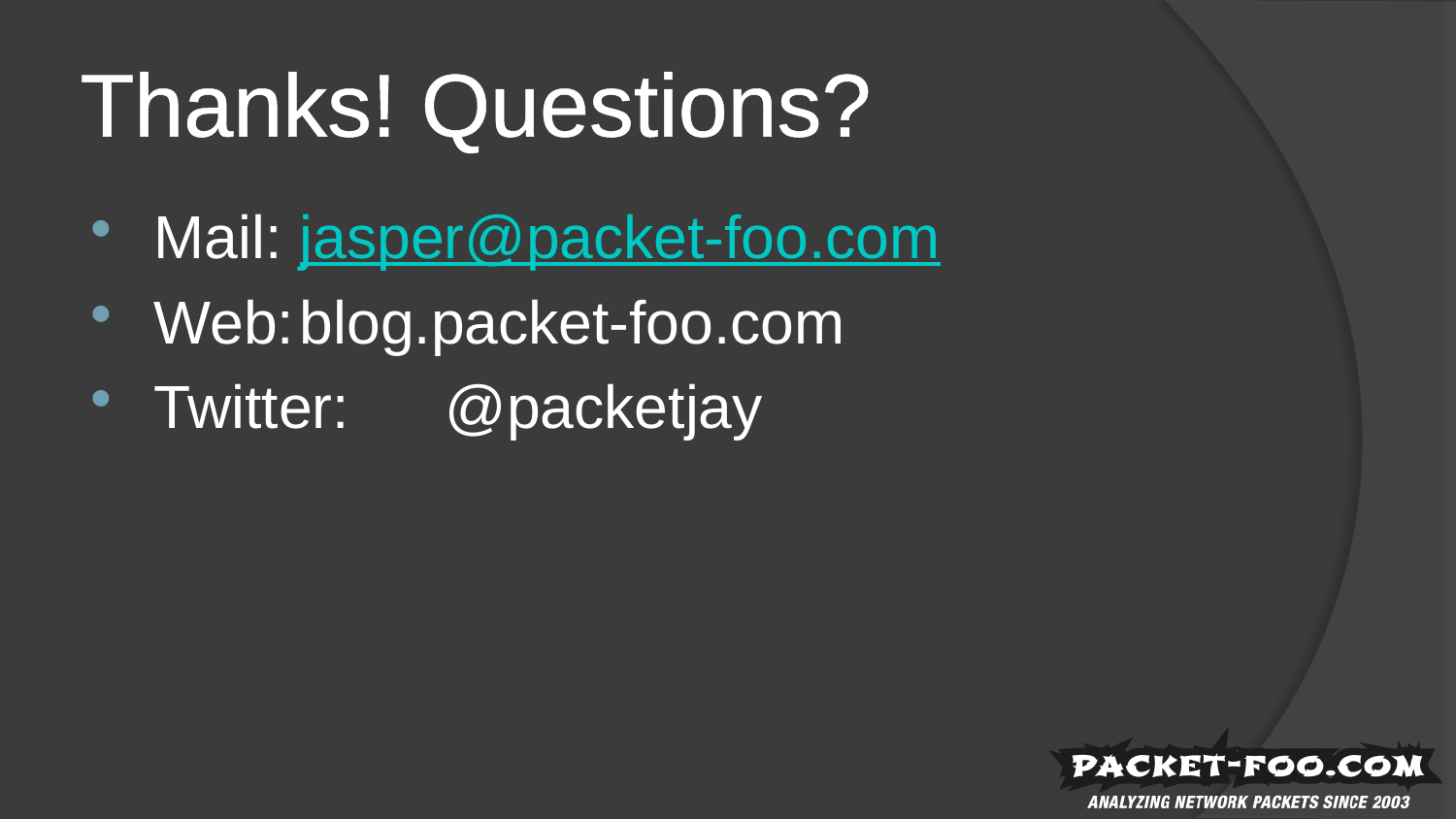

# Thanks! Questions?
Mail:	jasper@packet-foo.com
Web:	blog.packet-foo.com
Twitter:	@packetjay